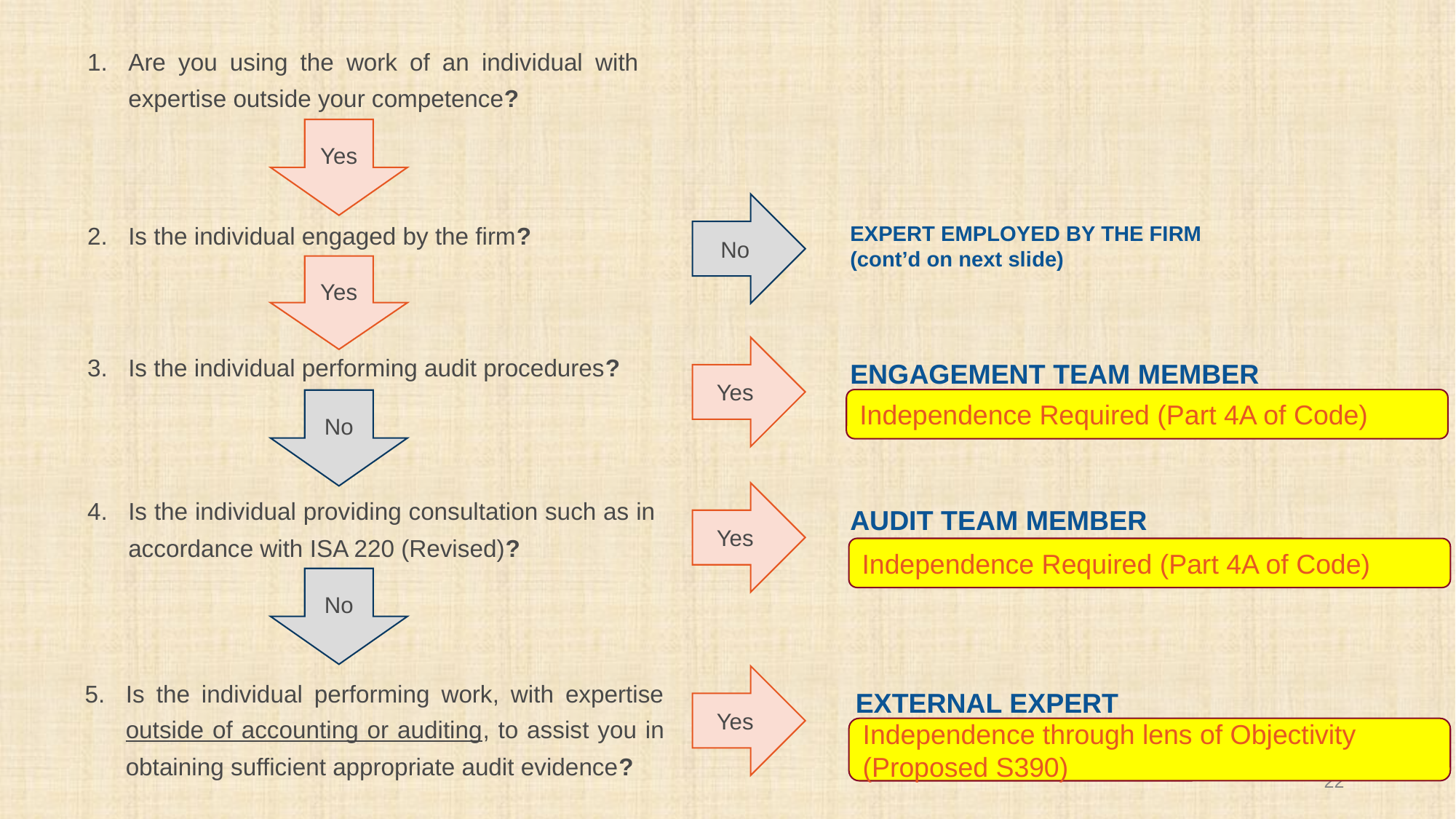

Are you using the work of an individual with expertise outside your competence?

Yes
Is the individual engaged by the firm?
No
EXPERT EMPLOYED BY THE FIRM
(cont’d on next slide)
Yes
Is the individual performing audit procedures?
ENGAGEMENT TEAM MEMBER
Yes
Independence Required (Part 4A of Code)
No
Is the individual providing consultation such as in accordance with ISA 220 (Revised)?
AUDIT TEAM MEMBER
Yes
Independence Required (Part 4A of Code)
No
EXTERNAL EXPERT
Is the individual performing work, with expertise outside of accounting or auditing, to assist you in obtaining sufficient appropriate audit evidence?
Yes
Independence through lens of Objectivity (Proposed S390)
22